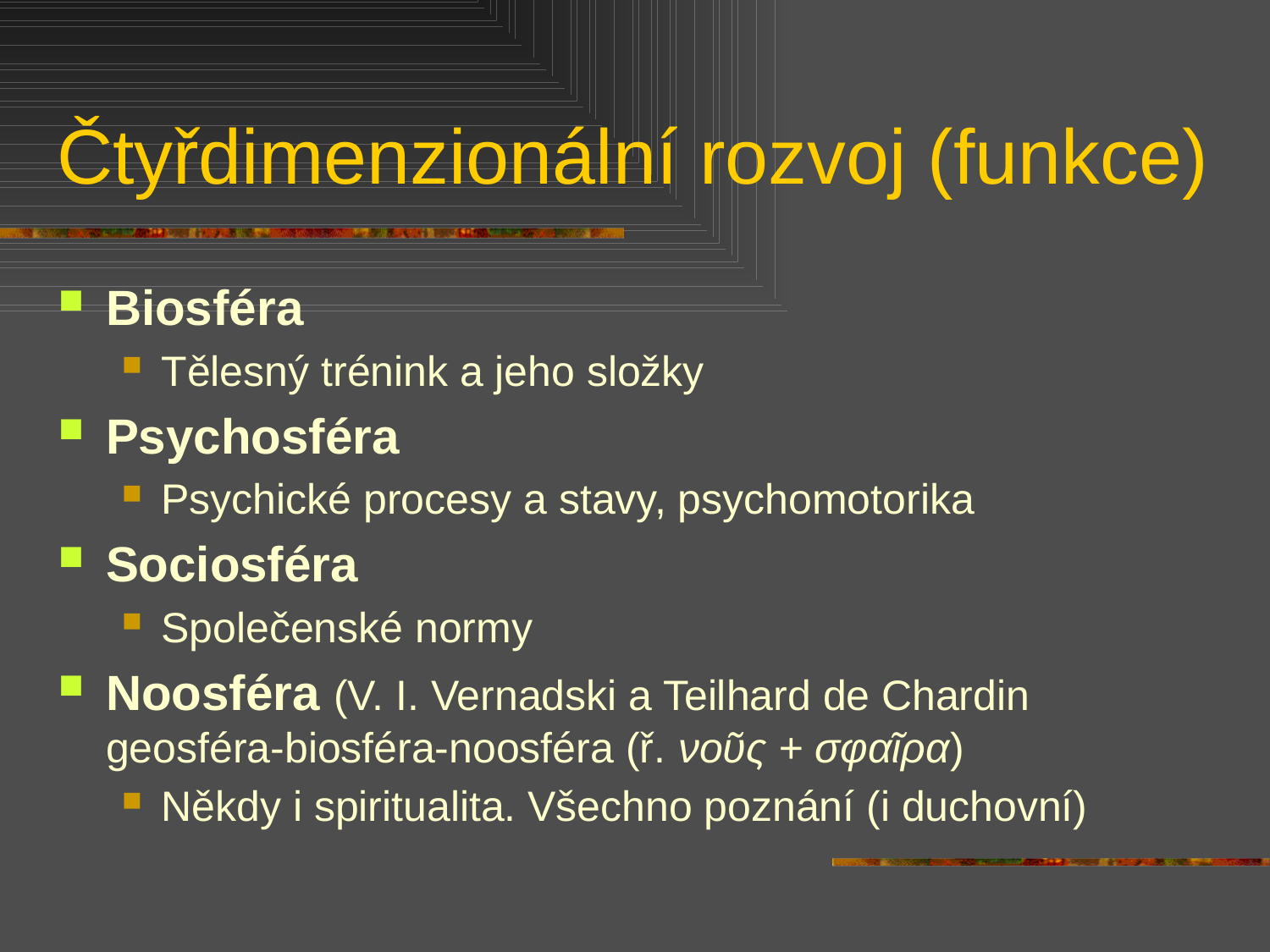

# Čtyřdimenzionální rozvoj (funkce)
Biosféra
Tělesný trénink a jeho složky
Psychosféra
Psychické procesy a stavy, psychomotorika
Sociosféra
Společenské normy
Noosféra (V. I. Vernadski a Teilhard de Chardin geosféra-biosféra-noosféra (ř. νοῦς + σφαῖρα)
Někdy i spiritualita. Všechno poznání (i duchovní)